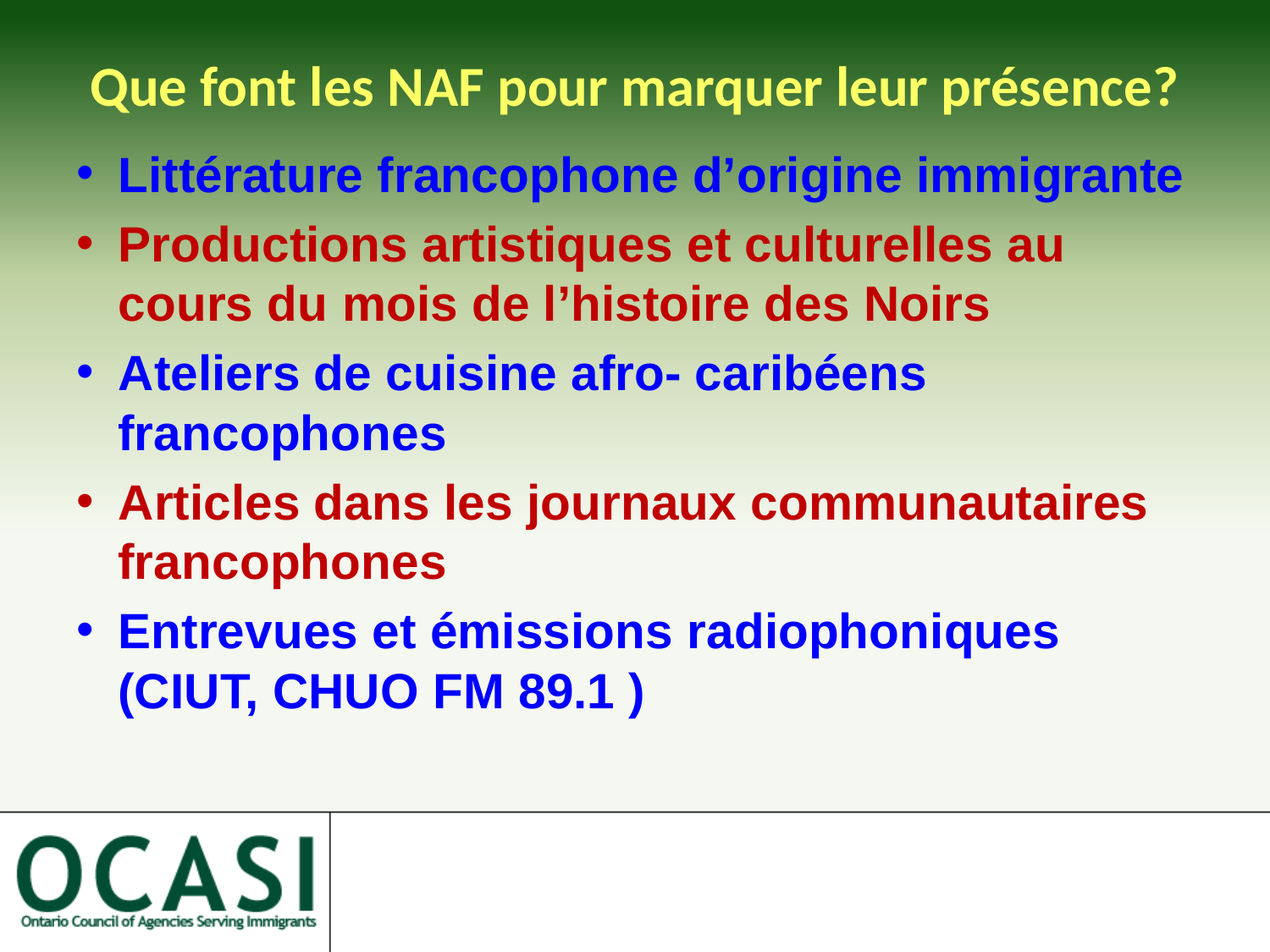

# Que font les NAF pour marquer leur présence?
Littérature francophone d’origine immigrante
Productions artistiques et culturelles au cours du mois de l’histoire des Noirs
Ateliers de cuisine afro- caribéens francophones
Articles dans les journaux communautaires francophones
Entrevues et émissions radiophoniques (CIUT, CHUO FM 89.1 )